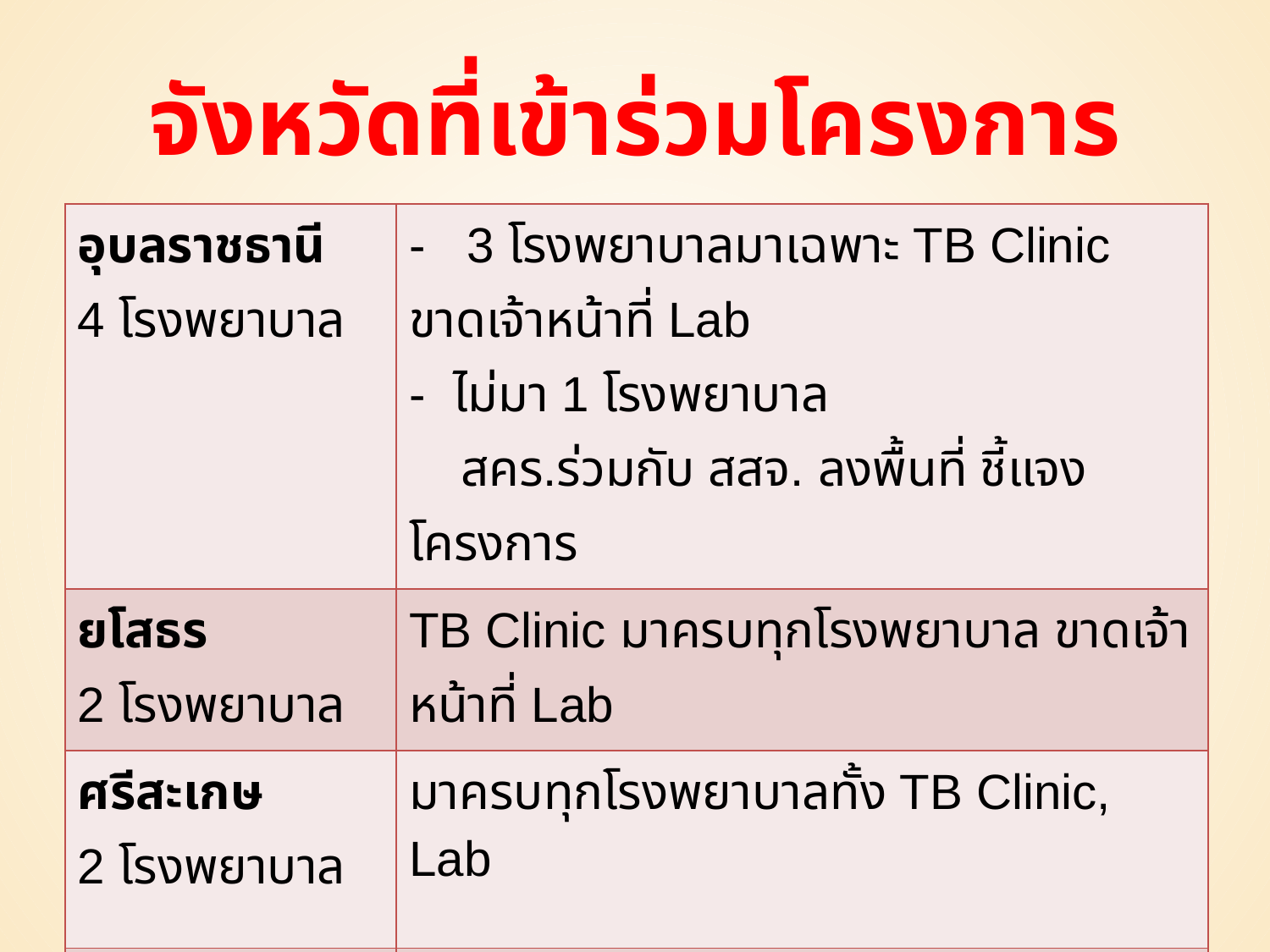

# จังหวัดที่เข้าร่วมโครงการ
| อุบลราชธานี 4 โรงพยาบาล | - 3 โรงพยาบาลมาเฉพาะ TB Clinic ขาดเจ้าหน้าที่ Lab - ไม่มา 1 โรงพยาบาล สคร.ร่วมกับ สสจ. ลงพื้นที่ ชี้แจงโครงการ |
| --- | --- |
| ยโสธร 2 โรงพยาบาล | TB Clinic มาครบทุกโรงพยาบาล ขาดเจ้าหน้าที่ Lab |
| ศรีสะเกษ 2 โรงพยาบาล | มาครบทุกโรงพยาบาลทั้ง TB Clinic, Lab |
| มุกดาหาร 1 โรงพยาบาล | ไม่มาประชุม สคร. ร่วมกับ สสจ. ลงพื้นที่ ชี้แจงโครงการ วันที่ 10 สิงหาคม 2560 |